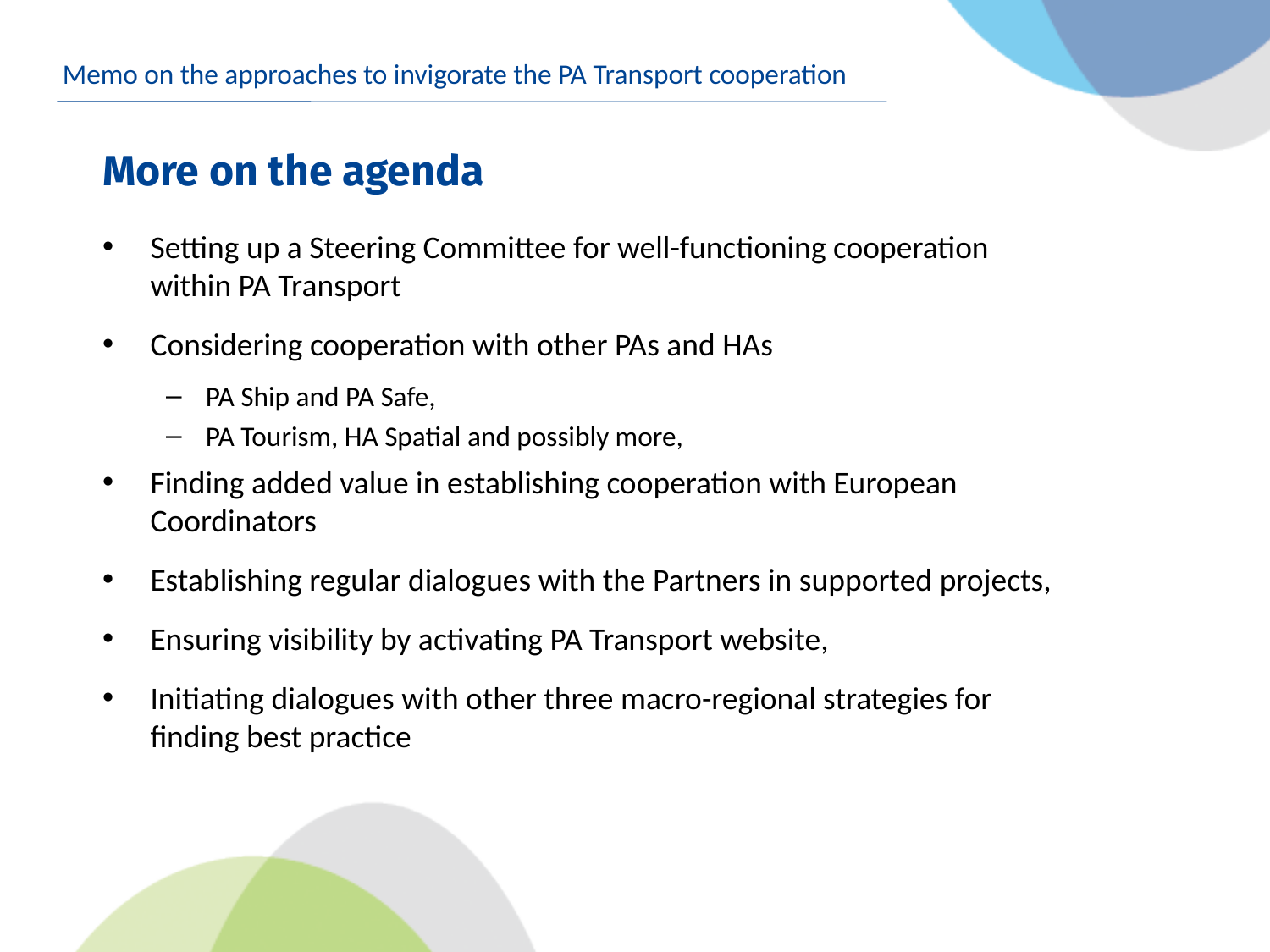

Memo on the approaches to invigorate the PA Transport cooperation
# More on the agenda
Setting up a Steering Committee for well-functioning cooperation within PA Transport
Considering cooperation with other PAs and HAs
PA Ship and PA Safe,
PA Tourism, HA Spatial and possibly more,
Finding added value in establishing cooperation with European Coordinators
Establishing regular dialogues with the Partners in supported projects,
Ensuring visibility by activating PA Transport website,
Initiating dialogues with other three macro-regional strategies for finding best practice